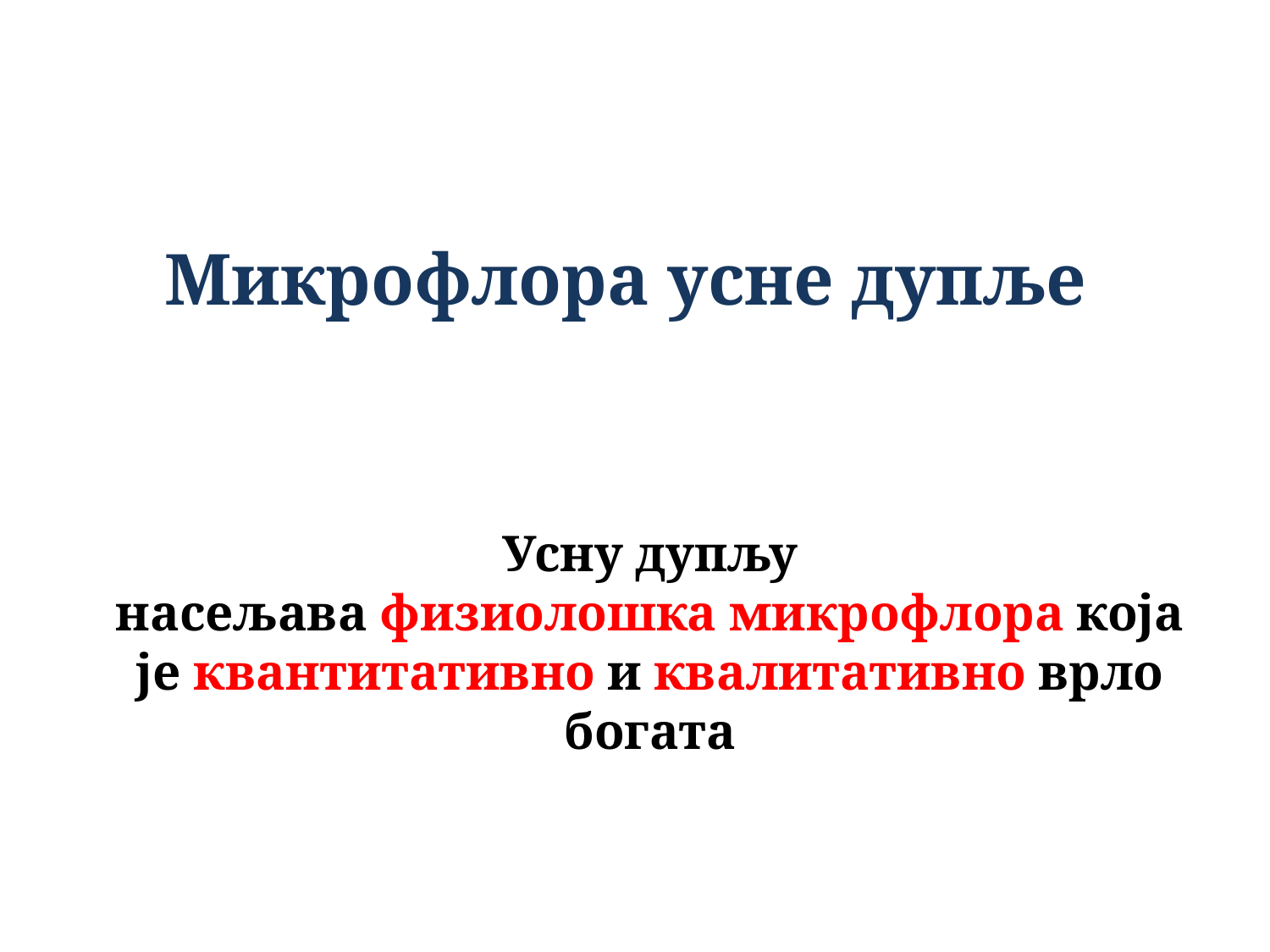

Микрофлора усне дупље

# Усну дупљу насељава физиолошка микрофлора која је квантитативно и квалитативно врло богата